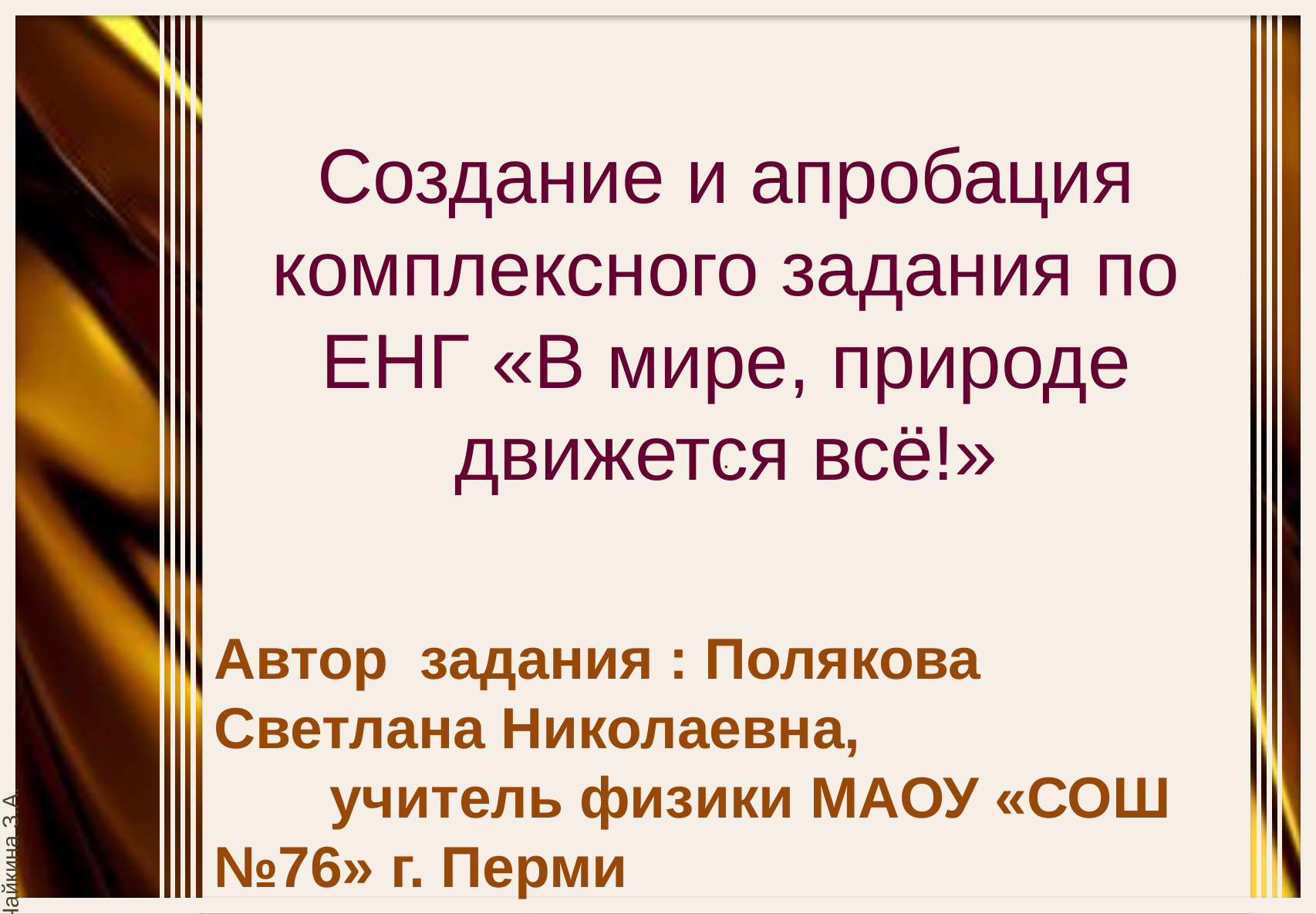

# Создание и апробация комплексного задания по ЕНГ «В мире, природе движется всё!»

Автор  задания : Полякова Светлана Николаевна,
	учитель физики МАОУ «СОШ №76» г. Перми